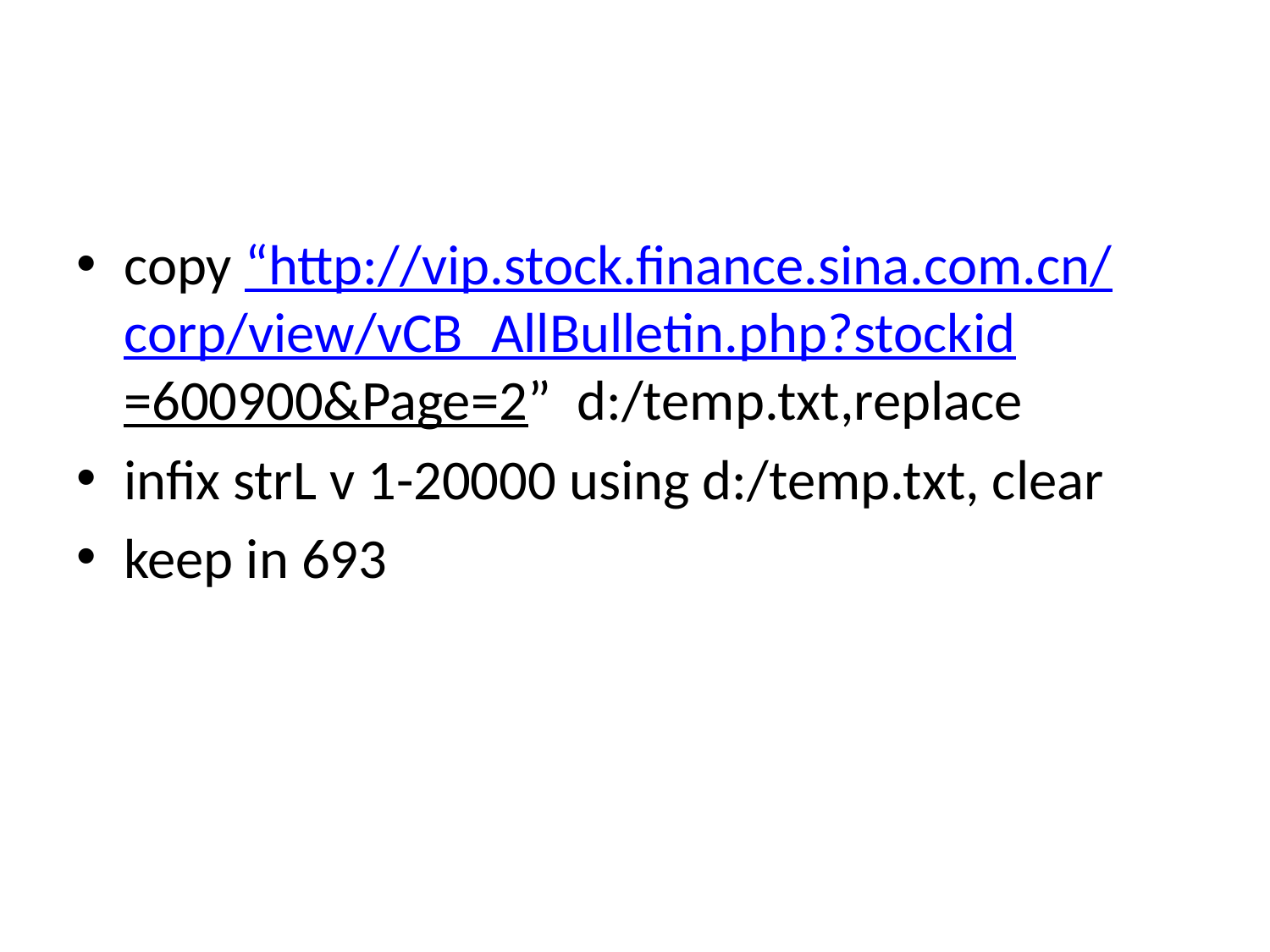

#
copy “http://vip.stock.finance.sina.com.cn/corp/view/vCB_AllBulletin.php?stockid=600900&Page=2”  d:/temp.txt,replace
infix strL v 1-20000 using d:/temp.txt, clear
keep in 693